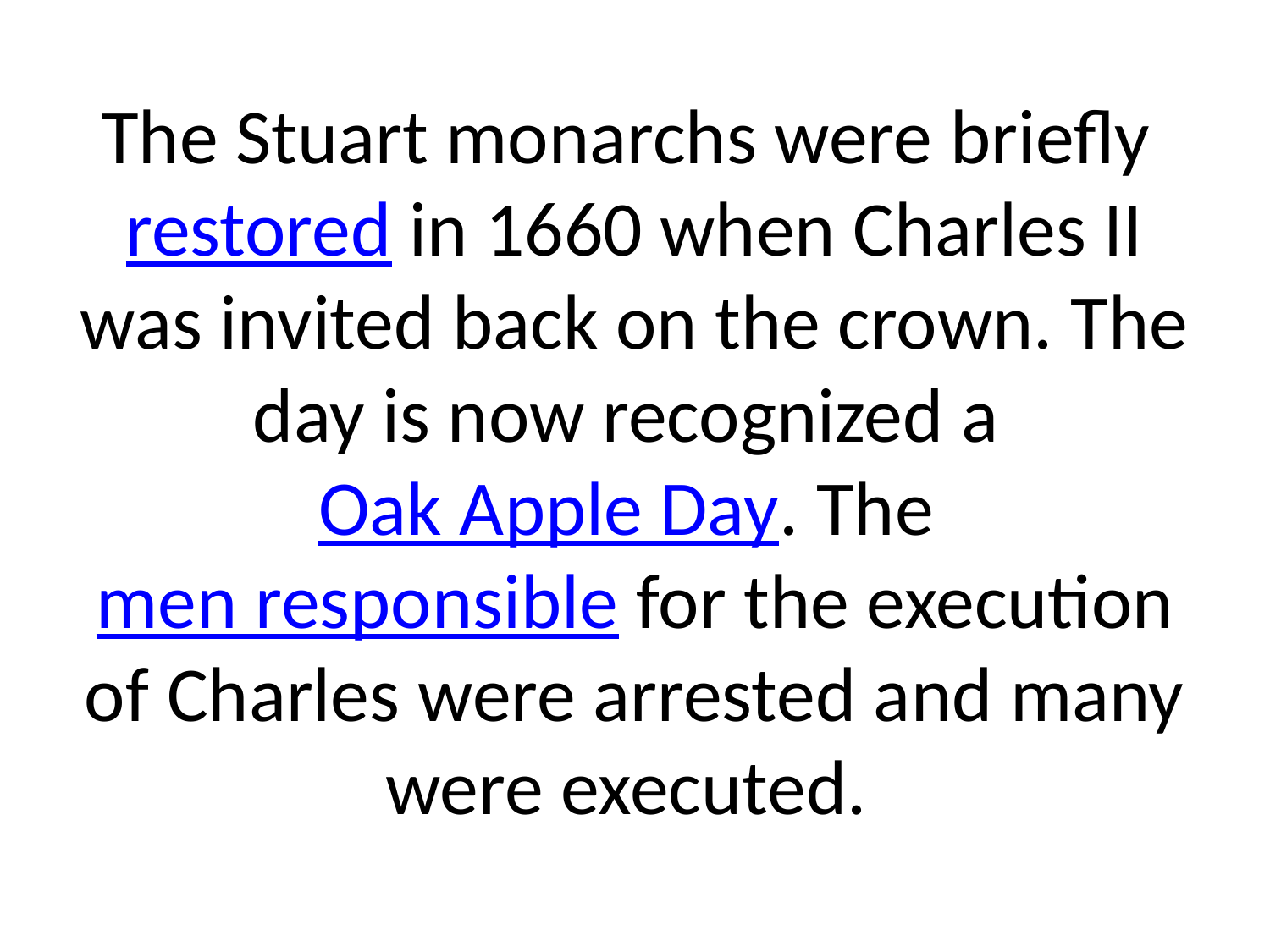

# The Stuart monarchs were briefly restored in 1660 when Charles II was invited back on the crown. The day is now recognized a Oak Apple Day. The men responsible for the execution of Charles were arrested and many were executed.